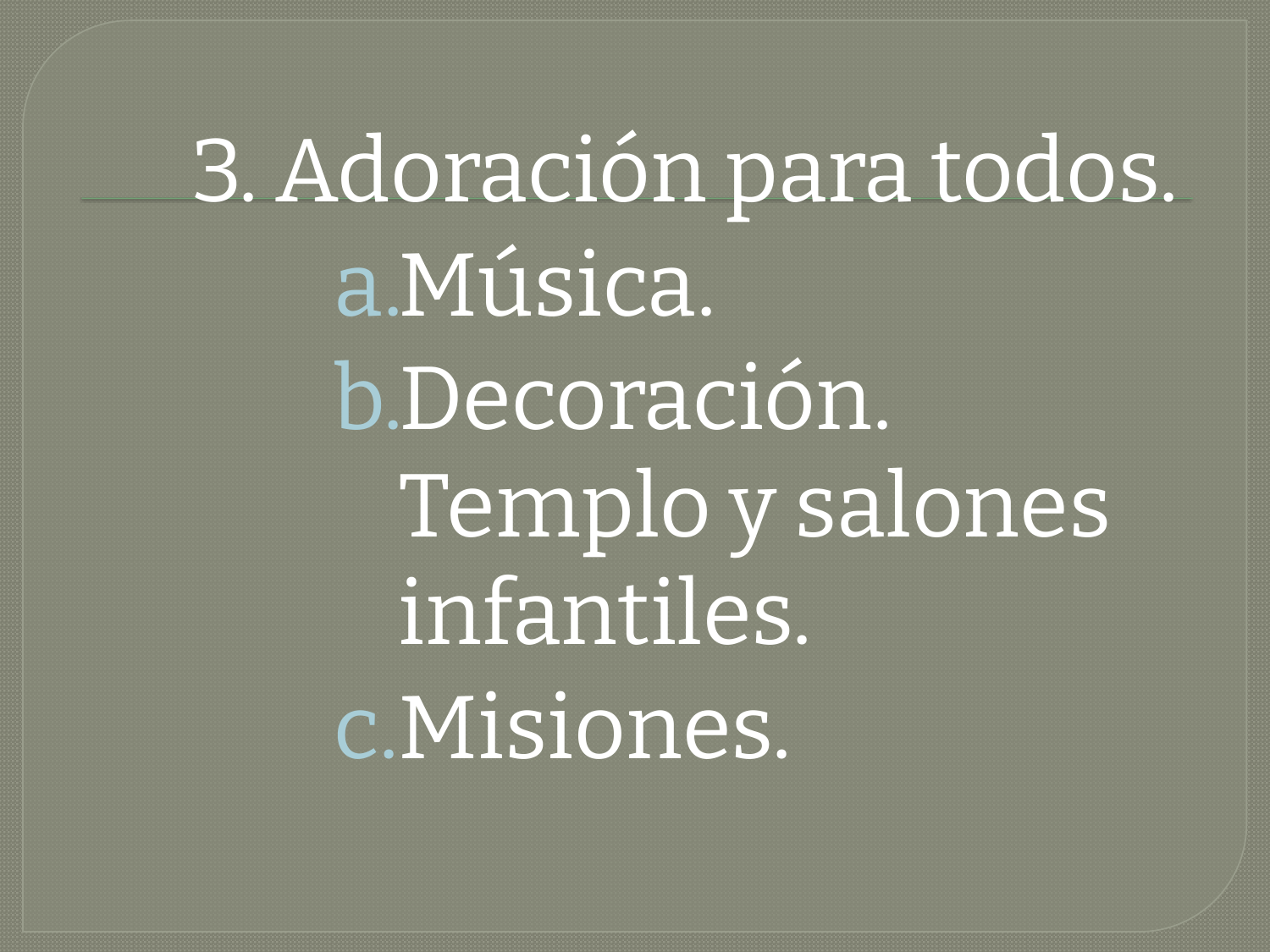

3. Adoración para todos.
Música.
Decoración. Templo y salones infantiles.
Misiones.